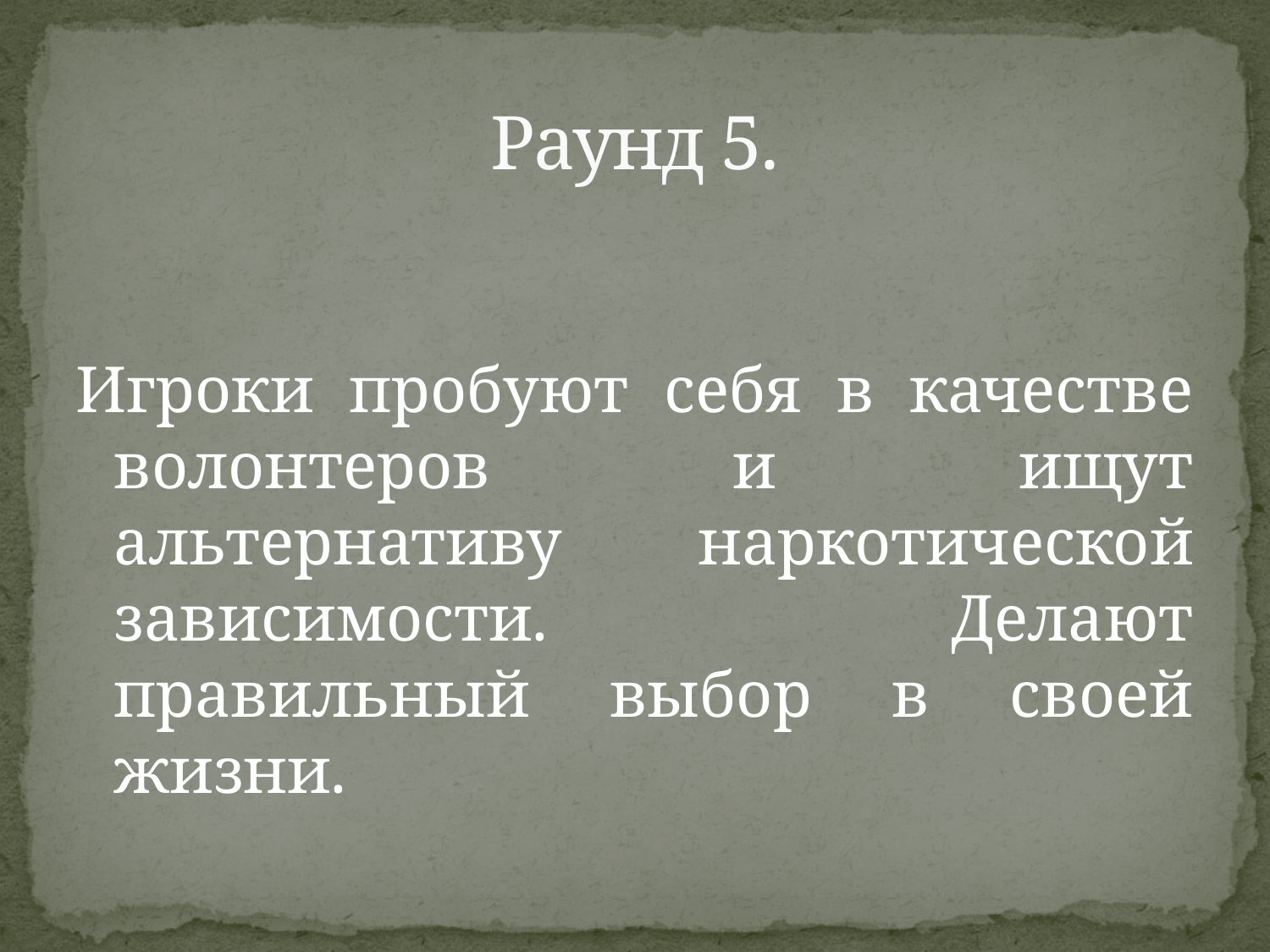

# Раунд 5.

Игроки пробуют себя в качестве волонтеров и ищут альтернативу наркотической зависимости. Делают правильный выбор в своей жизни.